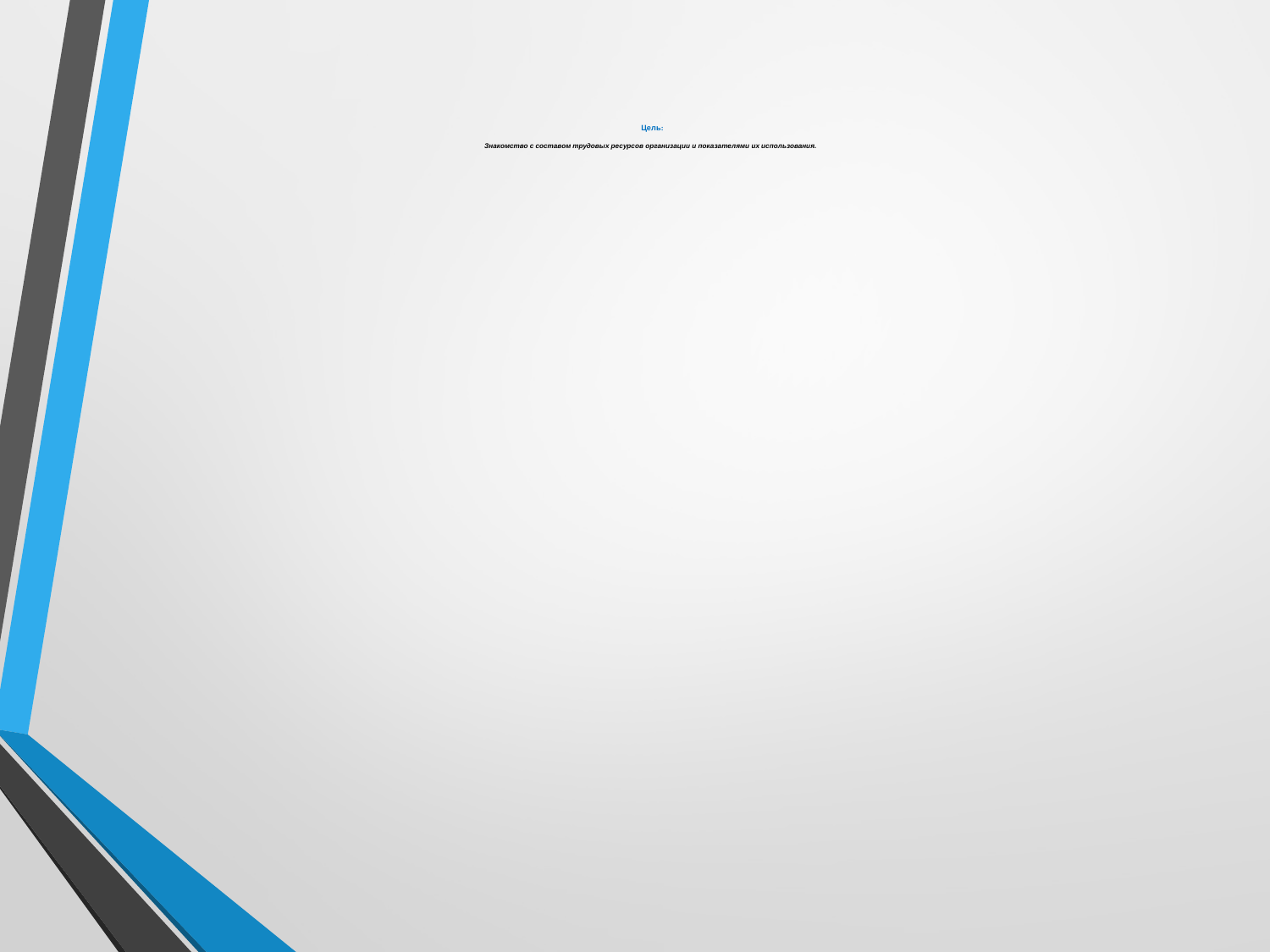

# Цель: Знакомство с составом трудовых ресурсов организации и показателями их использования.